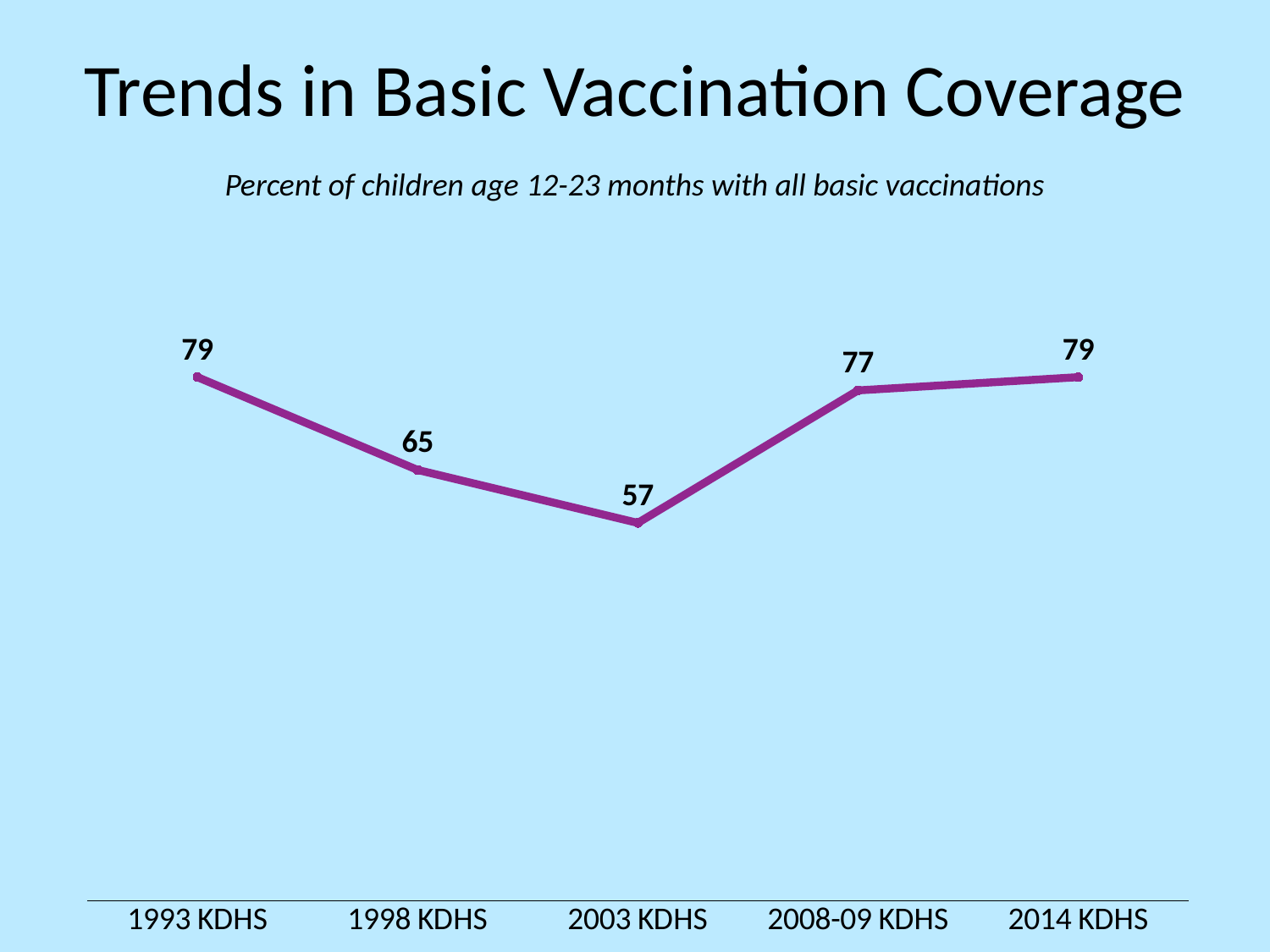

# Trends in Basic Vaccination Coverage
Percent of children age 12-23 months with all basic vaccinations

### Chart

| Category | Infant mortality |
|---|---|
| 1993 KDHS | 79.0 |
| 1998 KDHS | 65.0 |
| 2003 KDHS | 57.0 |
| 2008-09 KDHS | 77.0 |
| 2014 KDHS | 79.0 |